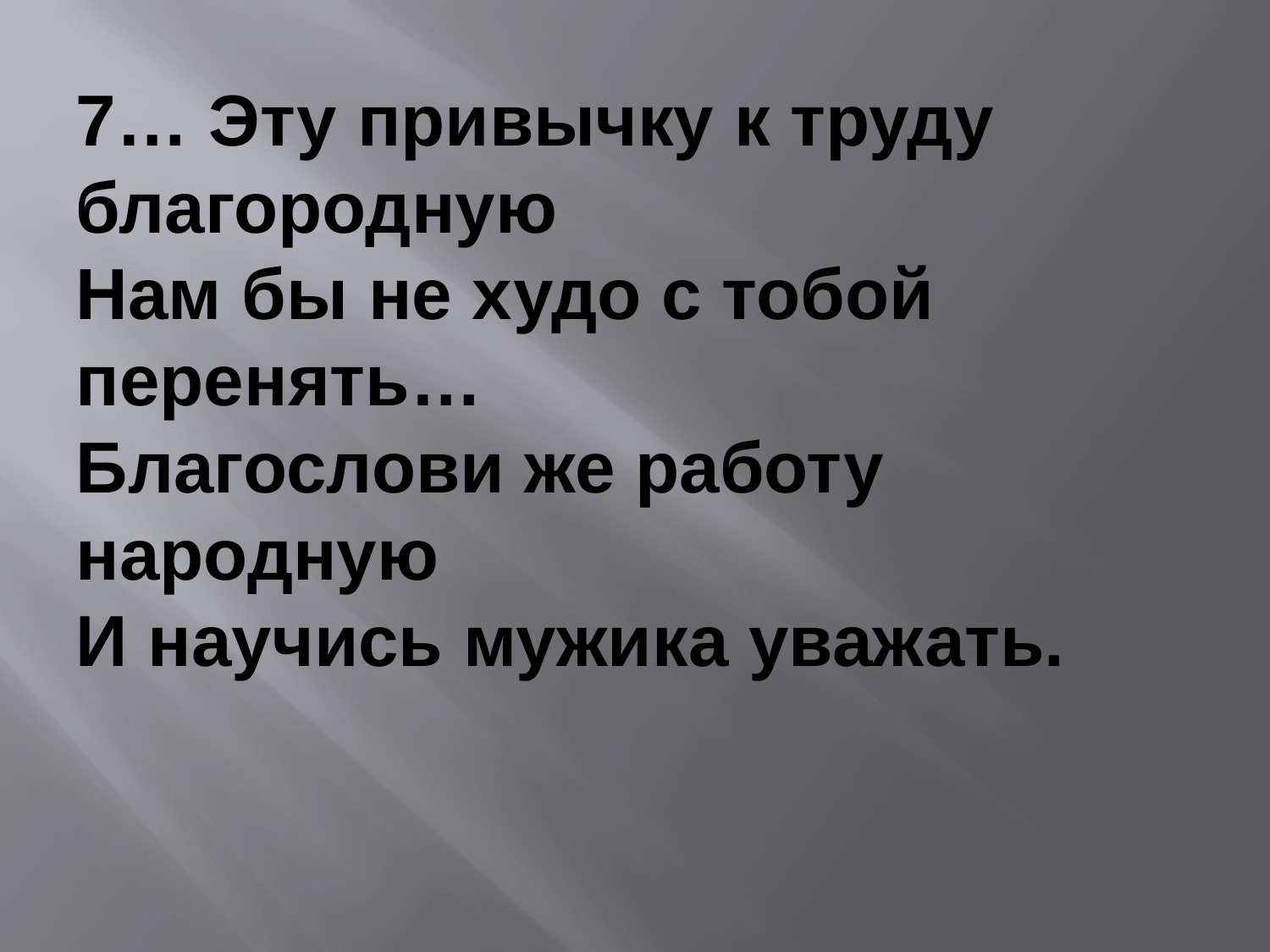

# 7… Эту привычку к труду благородную Нам бы не худо с тобой перенять… Благослови же работу народную И научись мужика уважать.